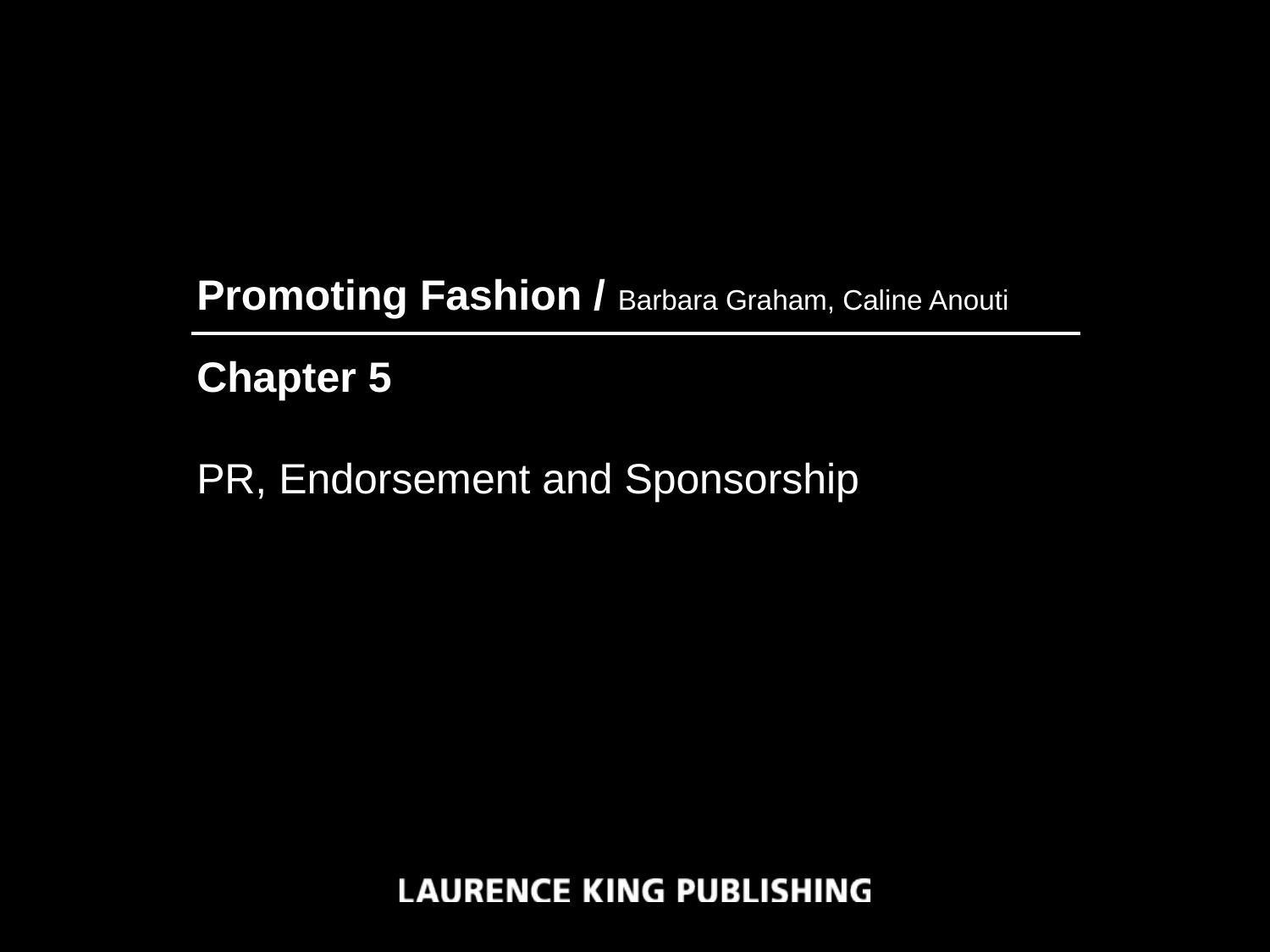

Promoting Fashion / Barbara Graham, Caline Anouti
Chapter 5

PR, Endorsement and Sponsorship